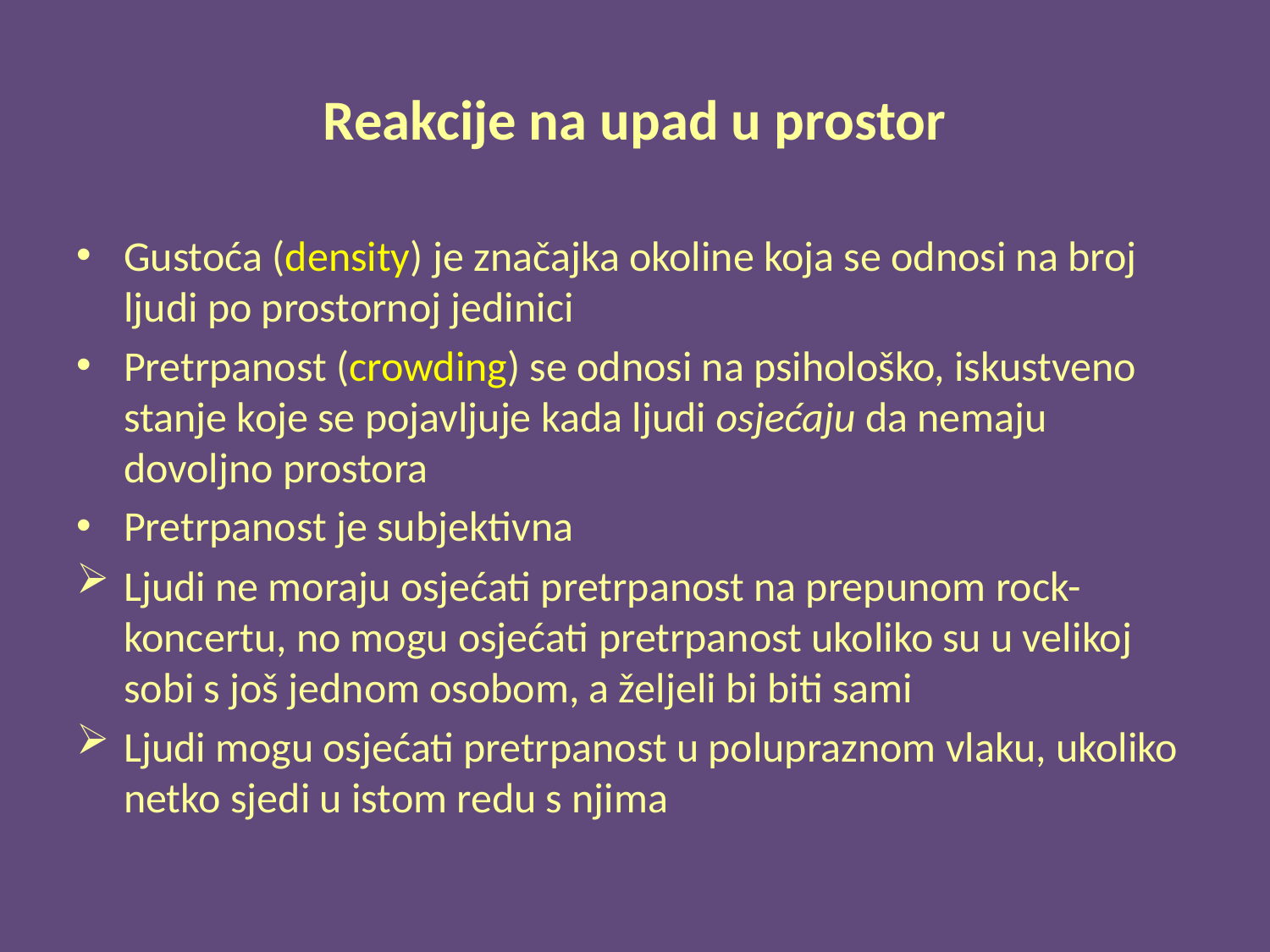

# Reakcije na upad u prostor
Gustoća (density) je značajka okoline koja se odnosi na broj ljudi po prostornoj jedinici
Pretrpanost (crowding) se odnosi na psihološko, iskustveno stanje koje se pojavljuje kada ljudi osjećaju da nemaju dovoljno prostora
Pretrpanost je subjektivna
Ljudi ne moraju osjećati pretrpanost na prepunom rock-koncertu, no mogu osjećati pretrpanost ukoliko su u velikoj sobi s još jednom osobom, a željeli bi biti sami
Ljudi mogu osjećati pretrpanost u polupraznom vlaku, ukoliko netko sjedi u istom redu s njima